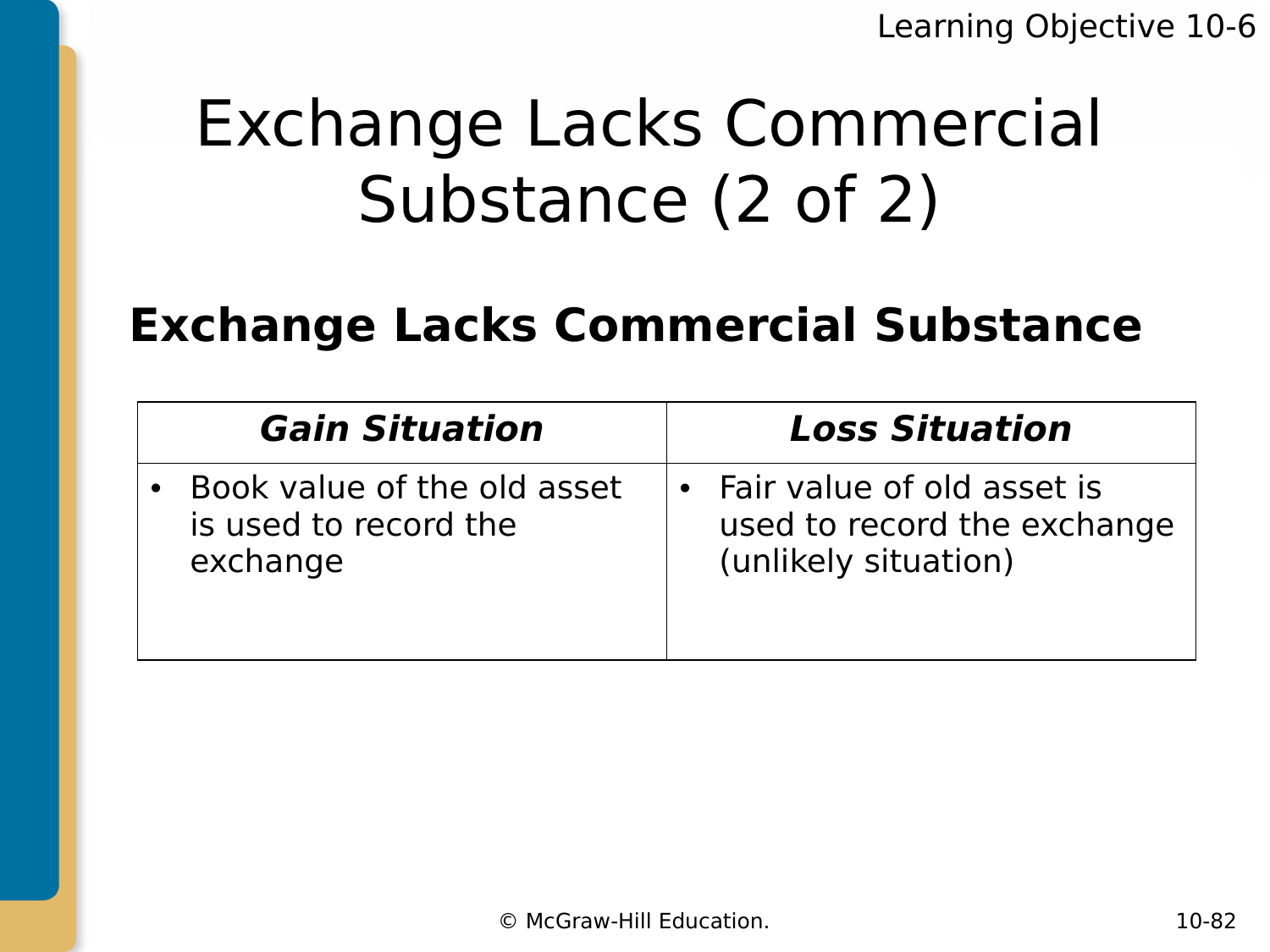

Learning Objective 10-6
# Exchange Lacks Commercial Substance (2 of 2)
Exchange Lacks Commercial Substance
| Gain Situation | Loss Situation |
| --- | --- |
| Book value of the old asset is used to record the exchange | Fair value of old asset is used to record the exchange (unlikely situation) |